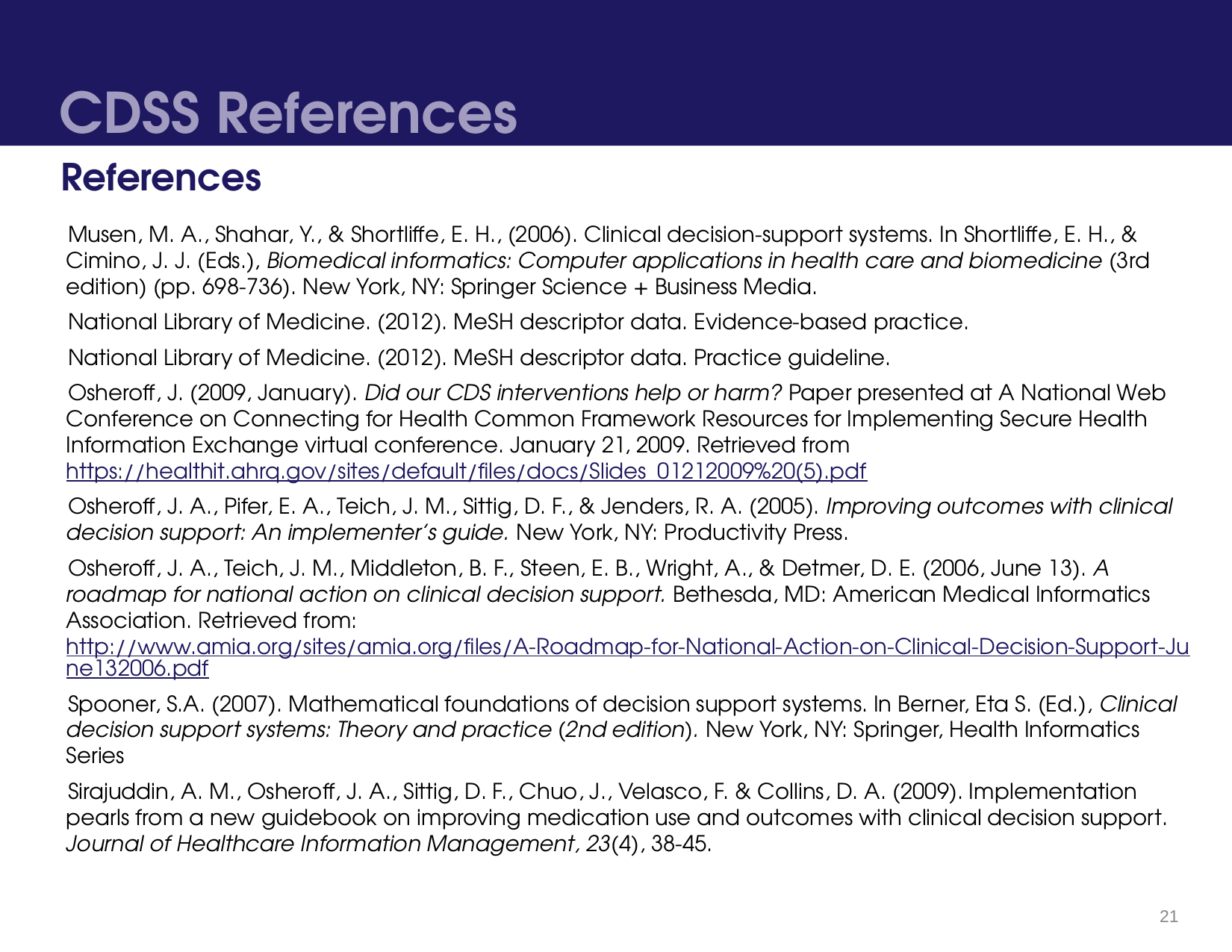

# CDSS References
References
Musen, M. A., Shahar, Y., & Shortliffe, E. H., (2006). Clinical decision-support systems. In Shortliffe, E. H., & Cimino, J. J. (Eds.), Biomedical informatics: Computer applications in health care and biomedicine (3rd edition) (pp. 698-736). New York, NY: Springer Science + Business Media.
National Library of Medicine. (2012). MeSH descriptor data. Evidence-based practice.
National Library of Medicine. (2012). MeSH descriptor data. Practice guideline.
Osheroff, J. (2009, January). Did our CDS interventions help or harm? Paper presented at A National Web Conference on Connecting for Health Common Framework Resources for Implementing Secure Health Information Exchange virtual conference. January 21, 2009. Retrieved from https://healthit.ahrq.gov/sites/default/files/docs/Slides_01212009%20(5).pdf
Osheroff, J. A., Pifer, E. A., Teich, J. M., Sittig, D. F., & Jenders, R. A. (2005). Improving outcomes with clinical decision support: An implementer’s guide. New York, NY: Productivity Press.
Osheroff, J. A., Teich, J. M., Middleton, B. F., Steen, E. B., Wright, A., & Detmer, D. E. (2006, June 13). A roadmap for national action on clinical decision support. Bethesda, MD: American Medical Informatics Association. Retrieved from: http://www.amia.org/sites/amia.org/files/A-Roadmap-for-National-Action-on-Clinical-Decision-Support-June132006.pdf
Spooner, S.A. (2007). Mathematical foundations of decision support systems. In Berner, Eta S. (Ed.), Clinical decision support systems: Theory and practice (2nd edition). New York, NY: Springer, Health Informatics Series
Sirajuddin, A. M., Osheroff, J. A., Sittig, D. F., Chuo, J., Velasco, F. & Collins, D. A. (2009). Implementation pearls from a new guidebook on improving medication use and outcomes with clinical decision support. Journal of Healthcare Information Management, 23(4), 38-45.